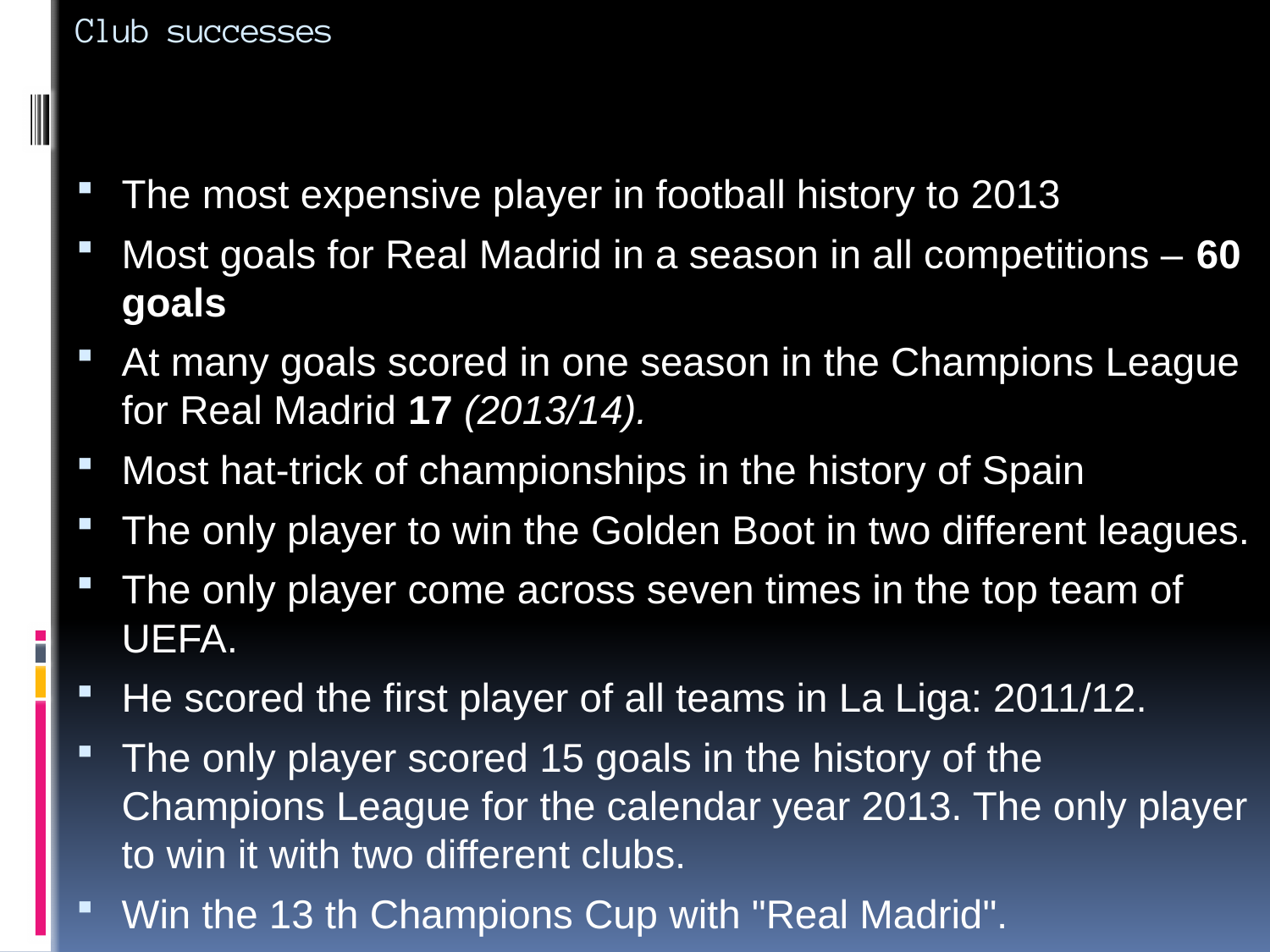

# Club successes

The most expensive player in football history to 2013
Most goals for Real Madrid in a season in all competitions – 60 goals
At many goals scored in one season in the Champions League for Real Madrid 17 (2013/14).
Most hat-trick of championships in the history of Spain
The only player to win the Golden Boot in two different leagues.
The only player come across seven times in the top team of UEFA.
He scored the first player of all teams in La Liga: 2011/12.
The only player scored 15 goals in the history of the Champions League for the calendar year 2013. The only player to win it with two different clubs.
Win the 13 th Champions Cup with "Real Madrid".